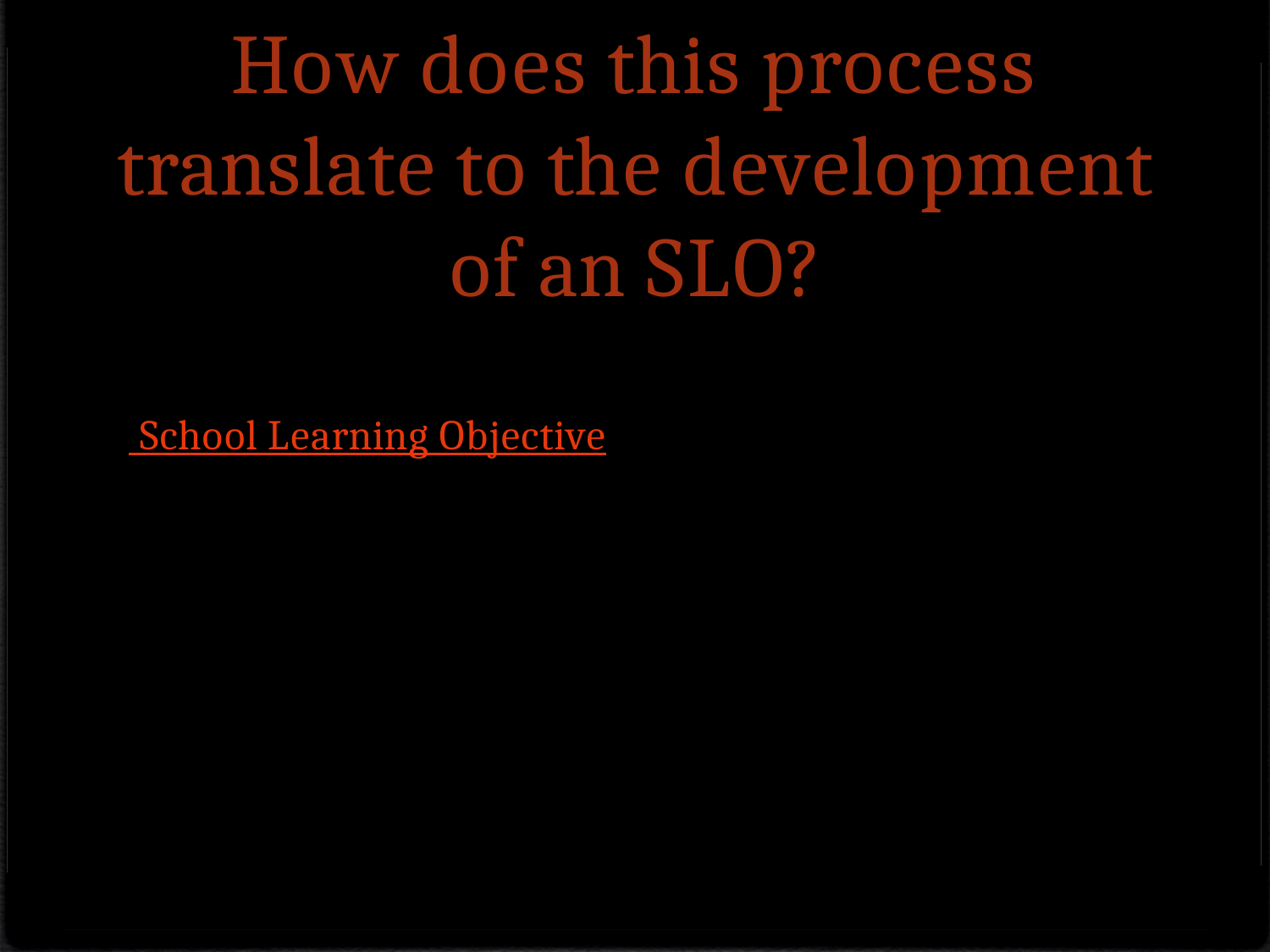

# How does this process translate to the development of an SLO?

 School Learning Objective